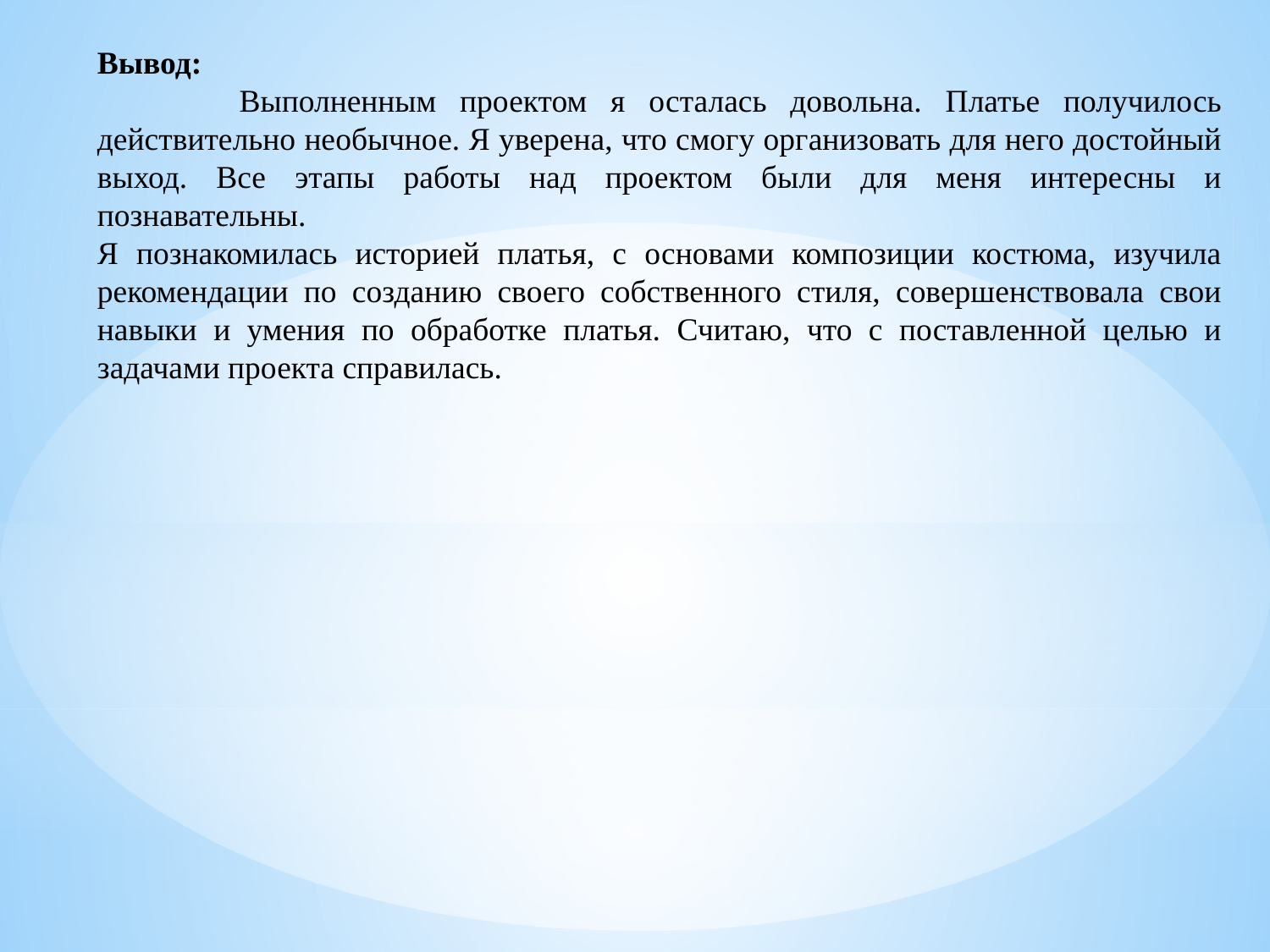

Вывод:
      Выполненным проектом я осталась довольна. Платье получилось действительно необычное. Я уверена, что смогу организовать для него достойный выход. Все этапы работы над проектом были для меня интересны и познавательны.
Я познакомилась историей платья, с основами композиции костюма, изучила рекомендации по созданию своего собственного стиля, совершенствовала свои навыки и умения по обработке платья. Считаю, что с поставленной целью и задачами проекта справилась.